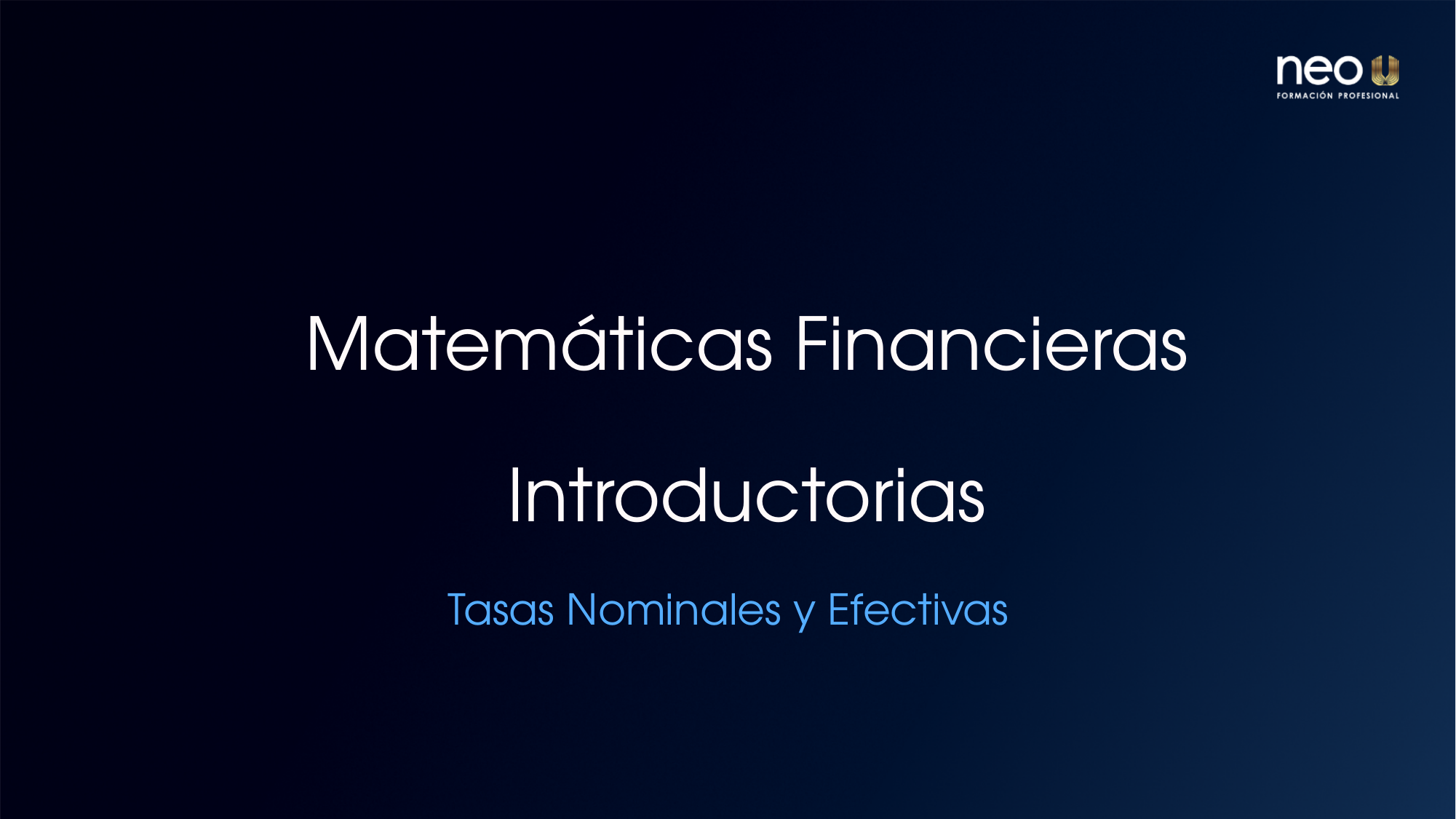

# Matemáticas Financieras Introductorias
Tasas Nominales y Efectivas